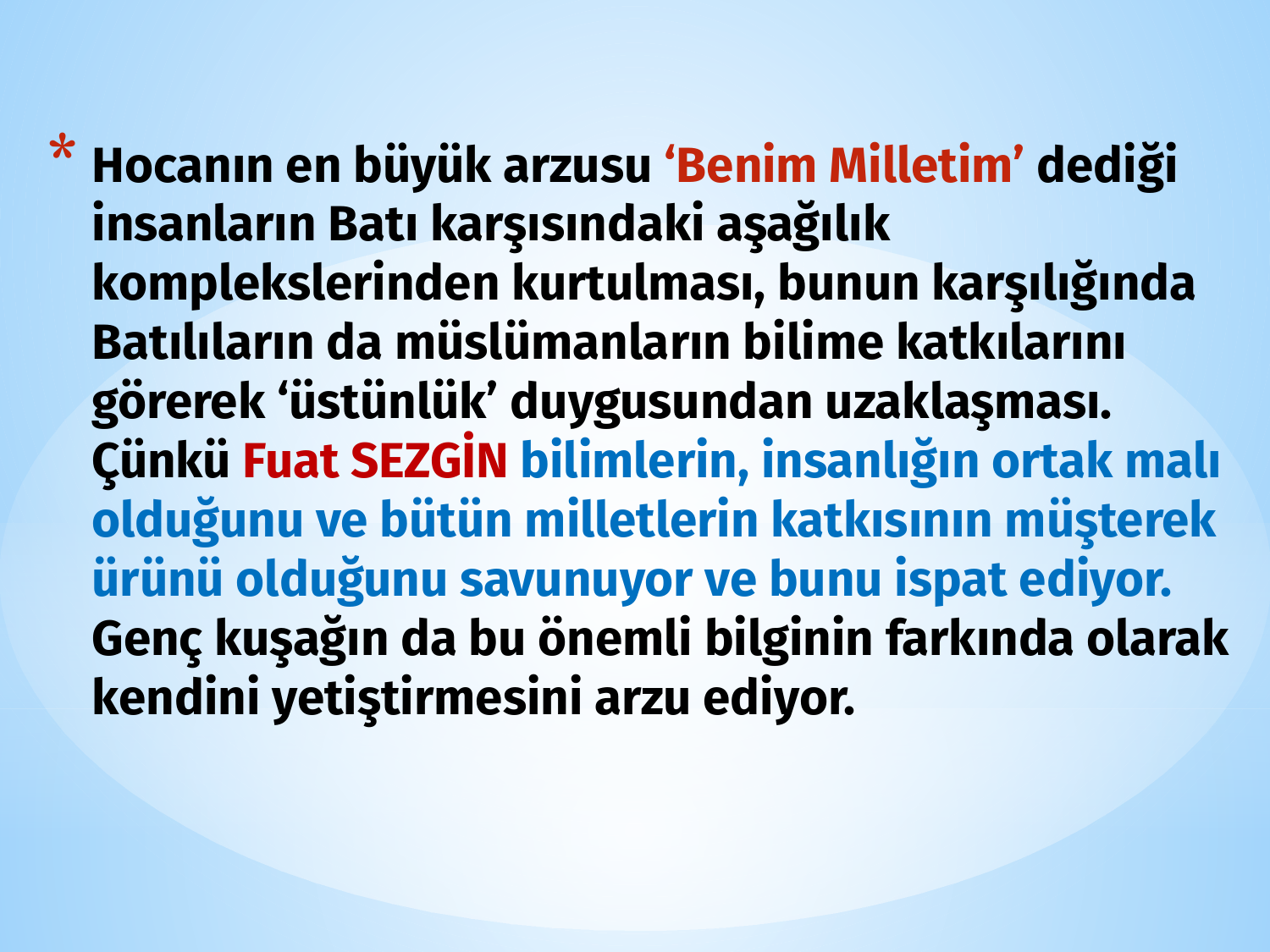

# Hocanın en büyük arzusu ‘Benim Milletim’ dediği insanların Batı karşısındaki aşağılık komplekslerinden kurtulması, bunun karşılığında  Batılıların da müslümanların bilime katkılarını görerek ‘üstünlük’ duygusundan uzaklaşması. Çünkü Fuat SEZGİN bilimlerin, insanlığın ortak malı olduğunu ve bütün milletlerin katkısının müşterek ürünü olduğunu savunuyor ve bunu ispat ediyor.  Genç kuşağın da bu önemli bilginin farkında olarak kendini yetiştirmesini arzu ediyor.